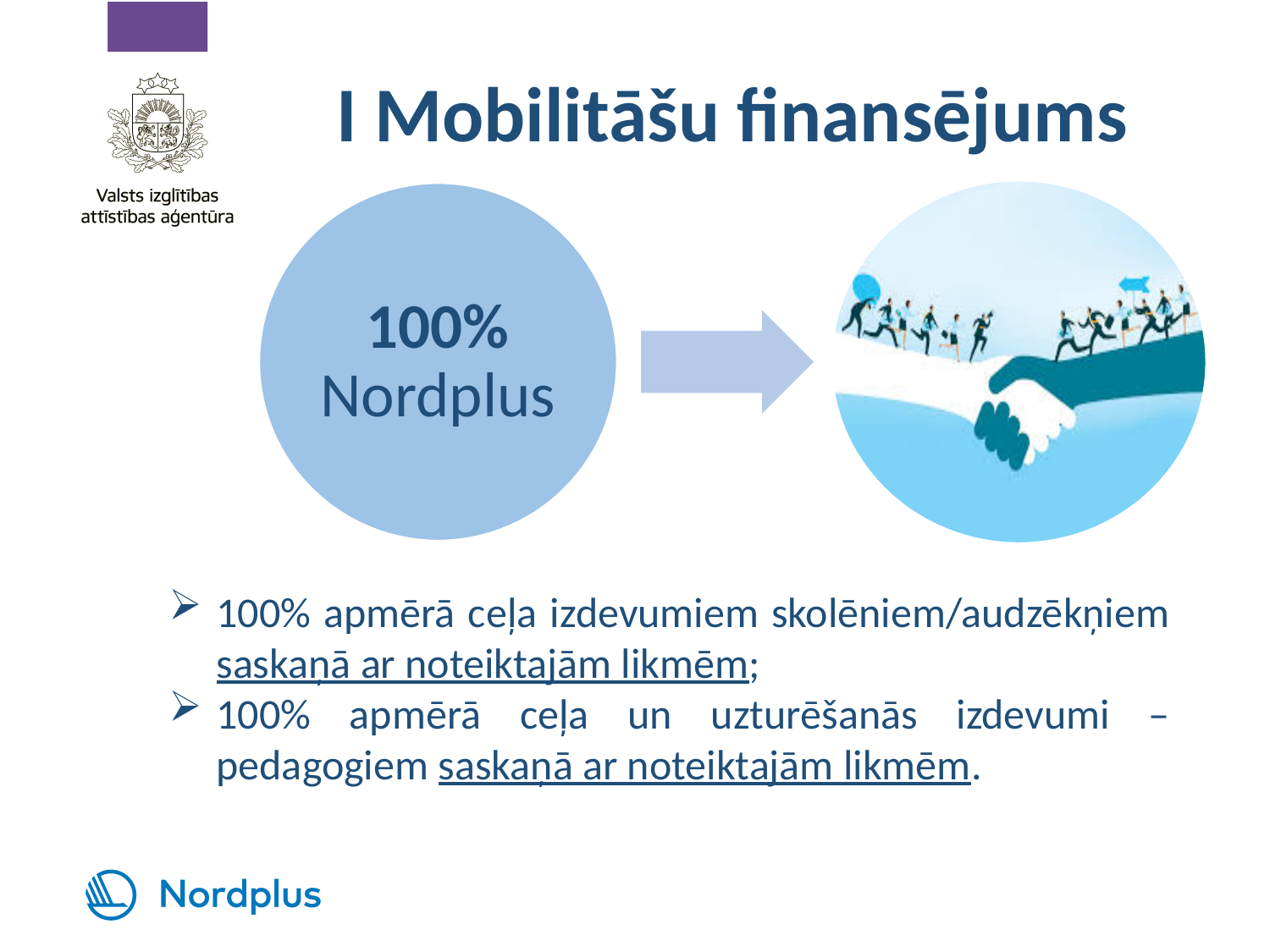

100% Nordplus

# I Mobilitāšu finansējums

100% apmērā ceļa izdevumiem skolēniem/audzēkņiem saskaņā ar noteiktajām likmēm;
100% apmērā ceļa un uzturēšanās izdevumi – pedagogiem saskaņā ar noteiktajām likmēm.